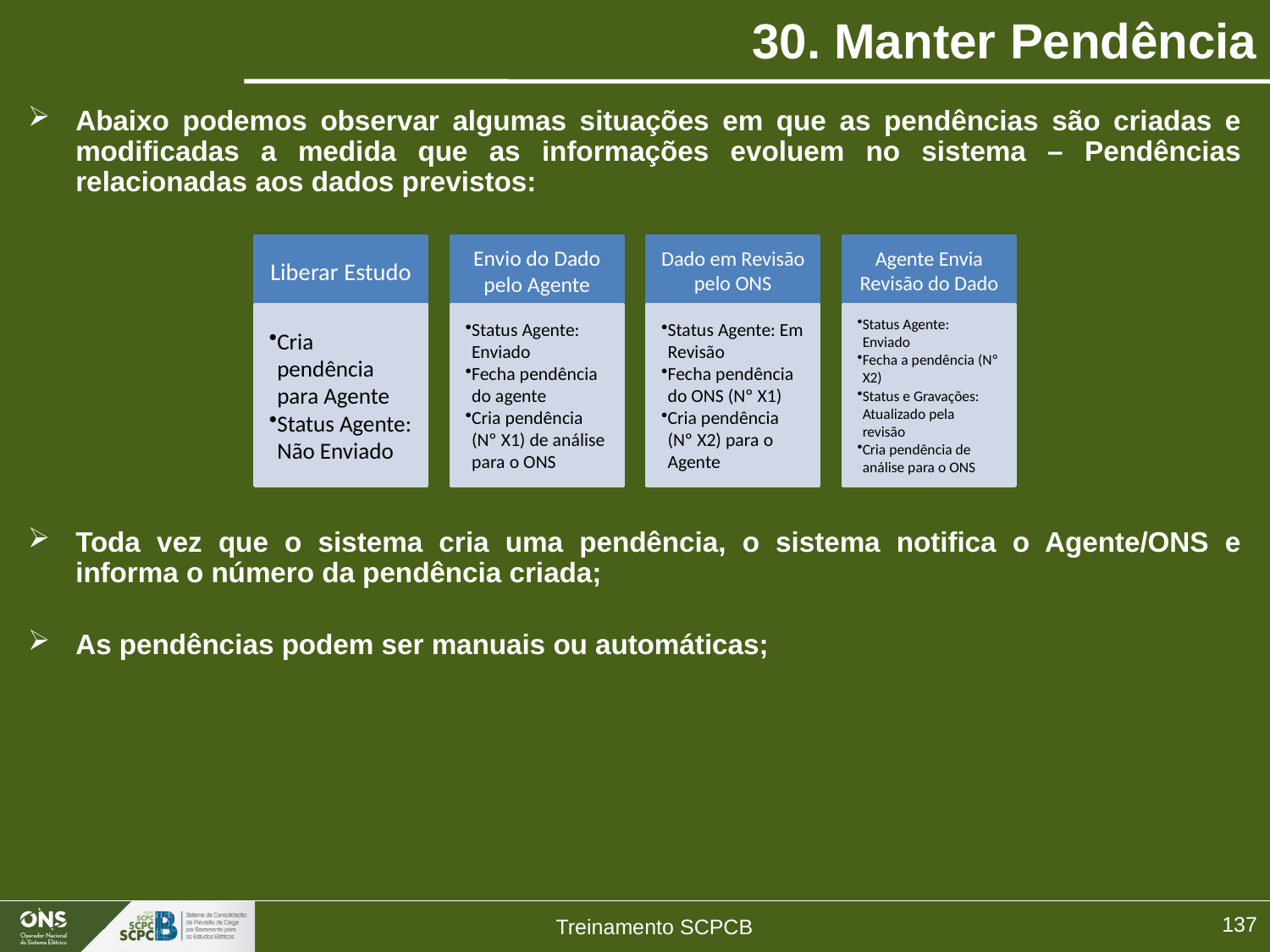

30. Manter Pendência
Abaixo podemos observar algumas situações em que as pendências são criadas e modificadas a medida que as informações evoluem no sistema – Pendências relacionadas aos dados previstos:

Toda vez que o sistema cria uma pendência, o sistema notifica o Agente/ONS e informa o número da pendência criada;

As pendências podem ser manuais ou automáticas;
Liberar Estudo
Cria pendência para Agente
Status Agente: Não Enviado
Envio do Dado pelo Agente
Status Agente: Enviado
Cria pendência (Nº X1) de análise para o ONS
Dado em Revisão pelo ONS
Status Agente: Em Revisão
Cria pendência (Nº X2) para o Agente
Agente Envia Revisão do Dado
Status Agente: Enviado
Status e Gravações: Atualizado pela revisão
Cria pendência de análise para o ONS
Fecha a pendência (Nº X2)
Fecha pendência do agente
Fecha pendência do ONS (Nº X1)